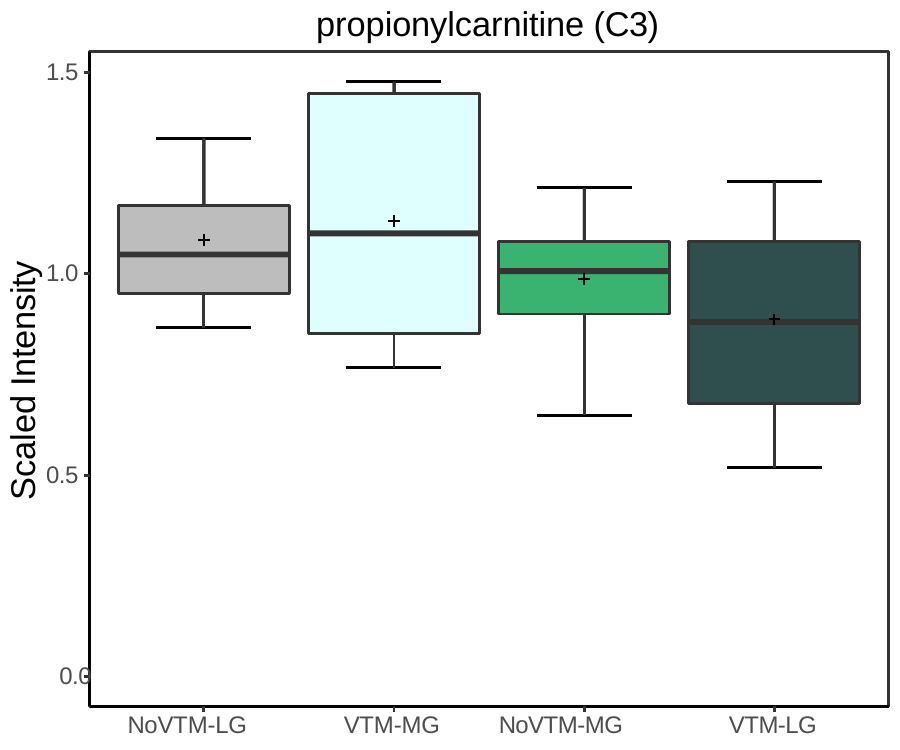

propionylcarnitine (C3)

1.5

1.0
Scaled Intensity

0.5

0.0
NoVTM-LG
VTM-MG
NoVTM-MG
VTM-LG